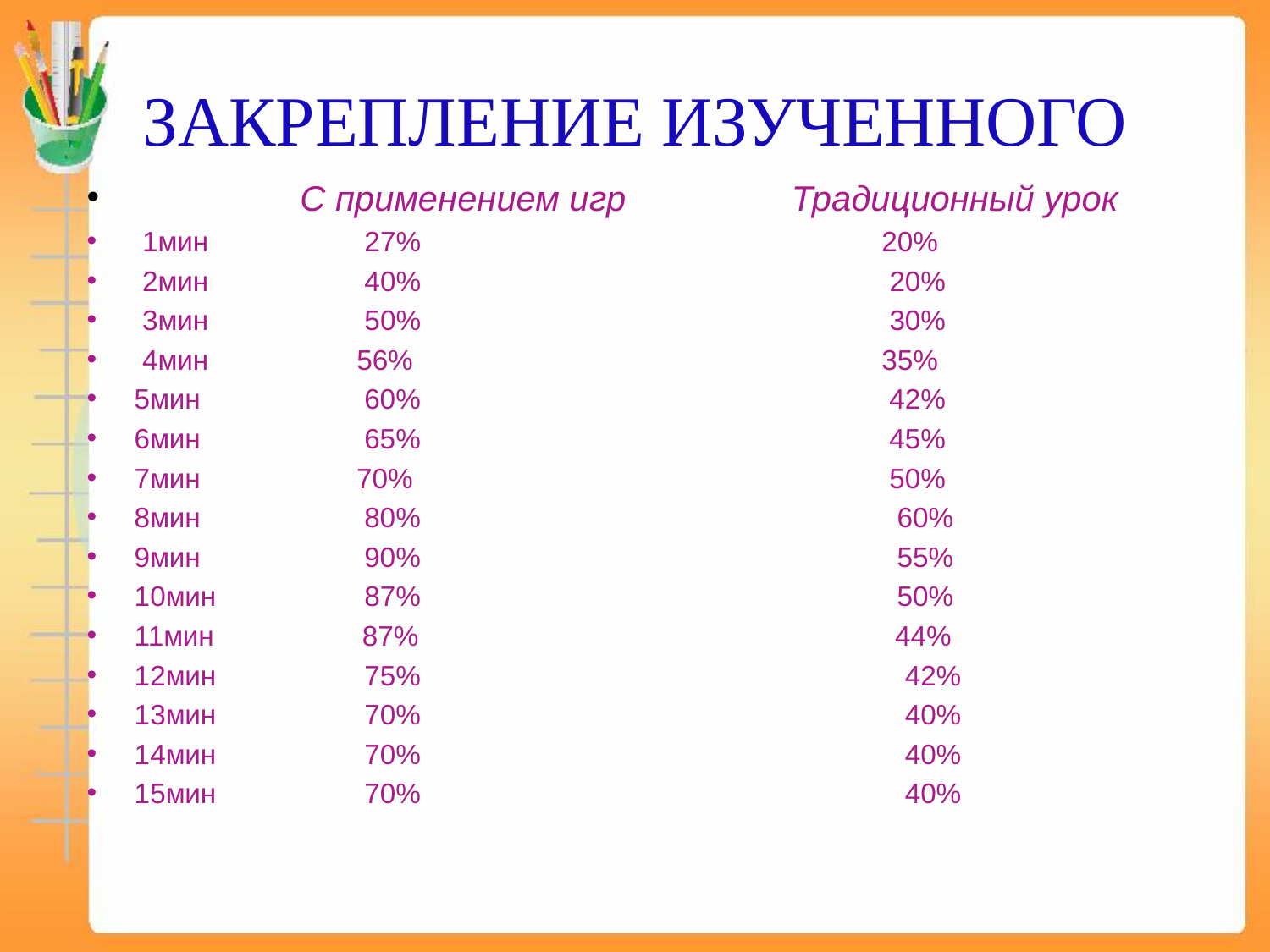

# ЗАКРЕПЛЕНИЕ ИЗУЧЕННОГО
                 С применением игр                 Традиционный урок
 1мин                    27%                                                           20%
 2мин                    40%                                                            20%
 3мин                    50%                                                            30%
 4мин                   56%                                                            35%
5мин                     60%                                                            42%
6мин                     65%                                                            45%
7мин                    70%                                                             50%
8мин                     80%                                                             60%
9мин                     90%                                                             55%
10мин                   87%                                                             50%
11мин                   87%                                                             44%
12мин                   75%                                                              42%
13мин                   70%                                                              40%
14мин                   70%                                                              40%
15мин                   70%                                                              40%